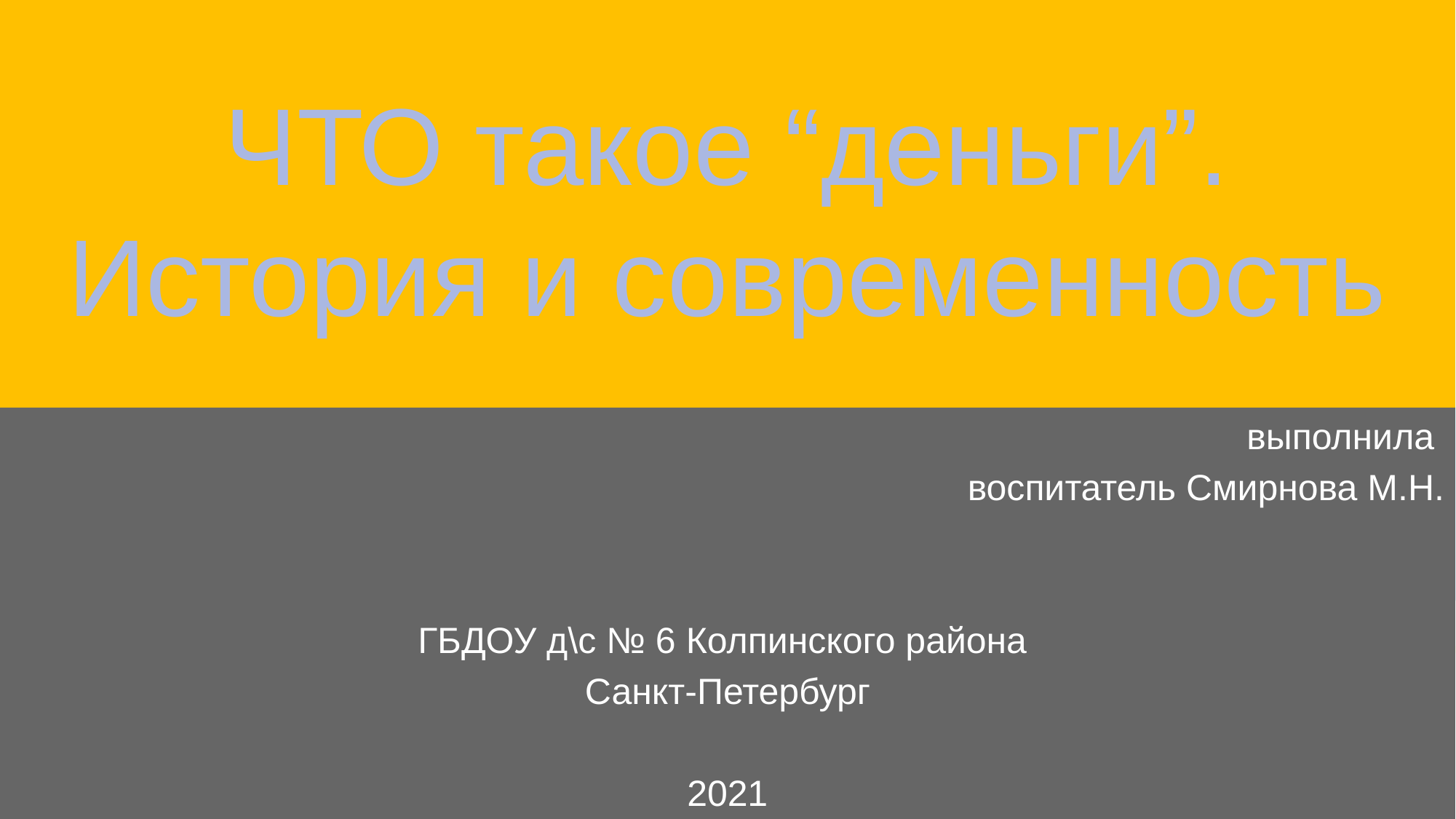

# ЧТО такое “деньги”. История и современность
выполнила
воспитатель Смирнова М.Н.

ГБДОУ д\с № 6 Колпинского района
Санкт-Петербург

2021